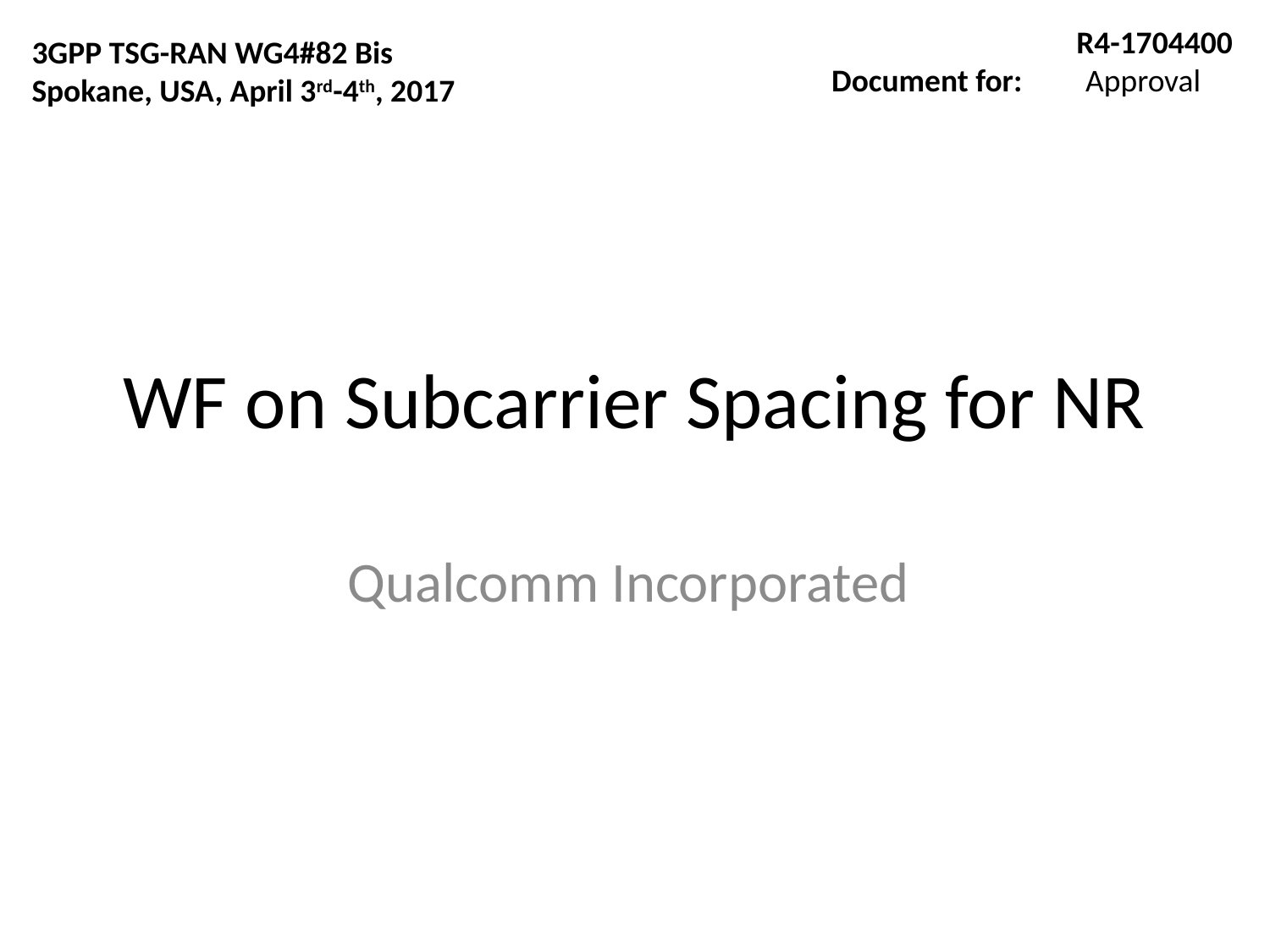

R4-1704400
Document for:	Approval
3GPP TSG-RAN WG4#82 Bis
Spokane, USA, April 3rd-4th, 2017
# WF on Subcarrier Spacing for NR
Qualcomm Incorporated